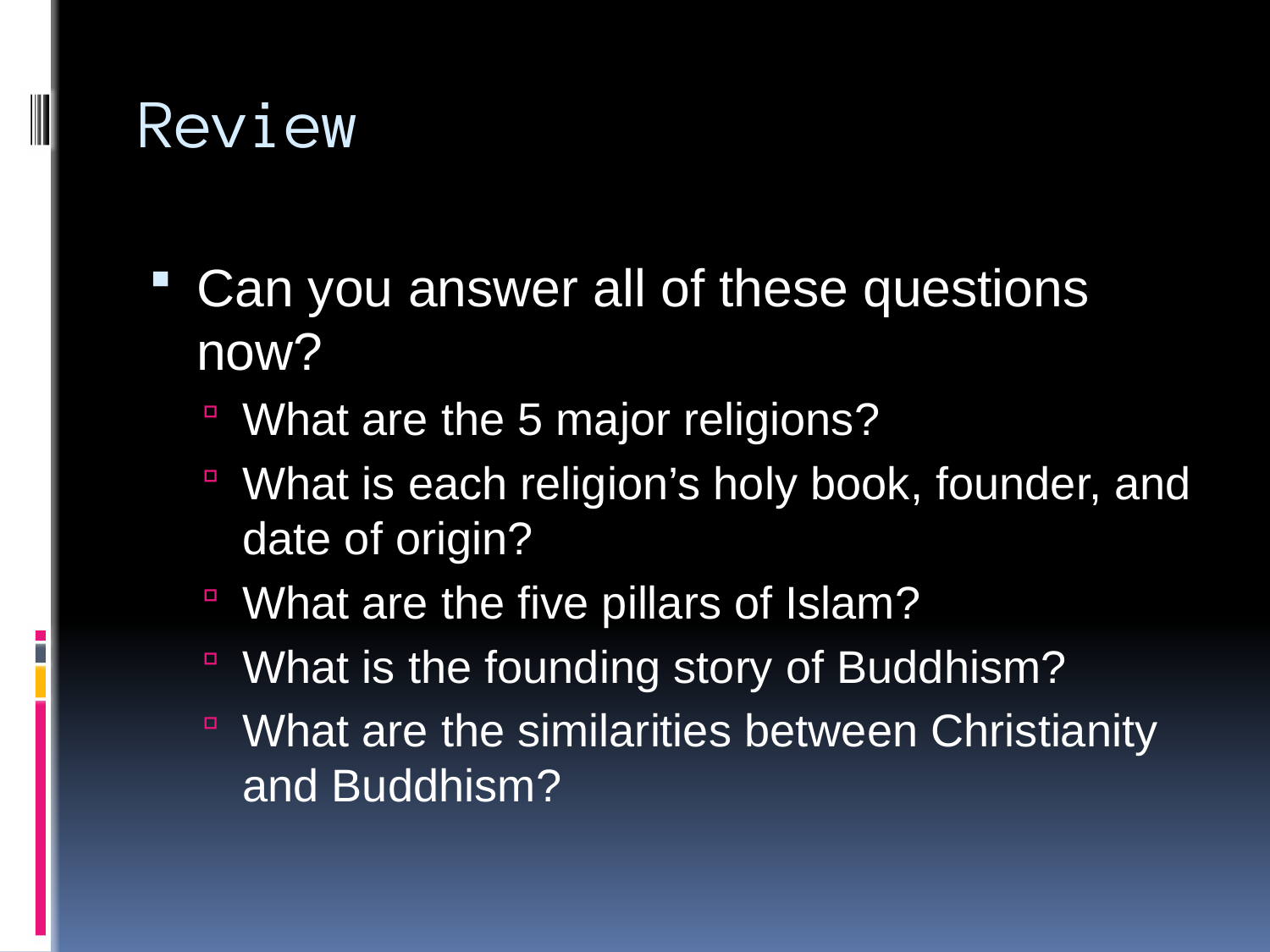

# Review
Can you answer all of these questions now?
What are the 5 major religions?
What is each religion’s holy book, founder, and date of origin?
What are the five pillars of Islam?
What is the founding story of Buddhism?
What are the similarities between Christianity and Buddhism?